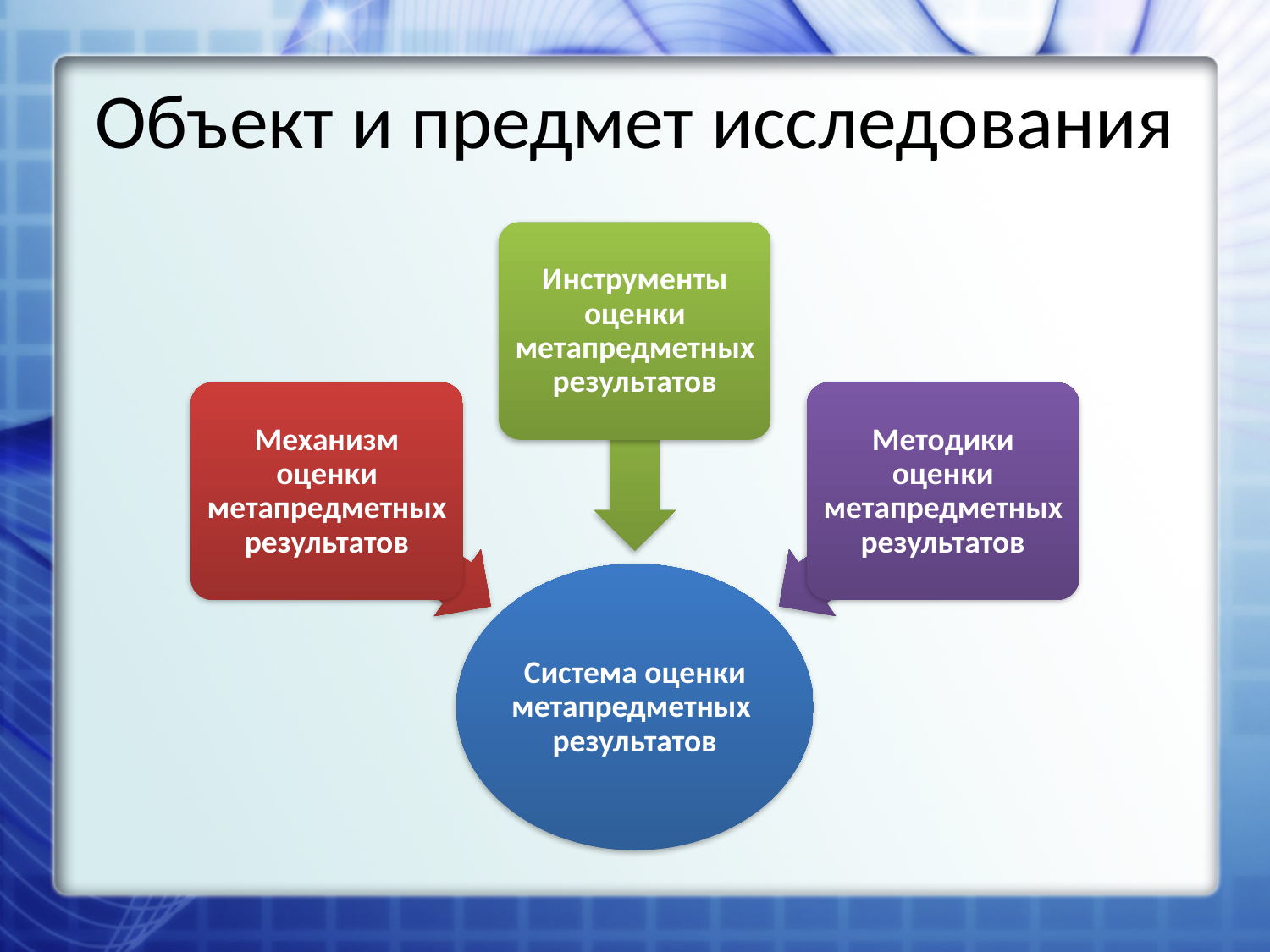

# Объект и предмет исследования
Система оценки метапредметных  результатов
Механизм оценки метапредметных результатов
Инструменты оценки метапредметных результатов
Методики оценки метапредметных результатов